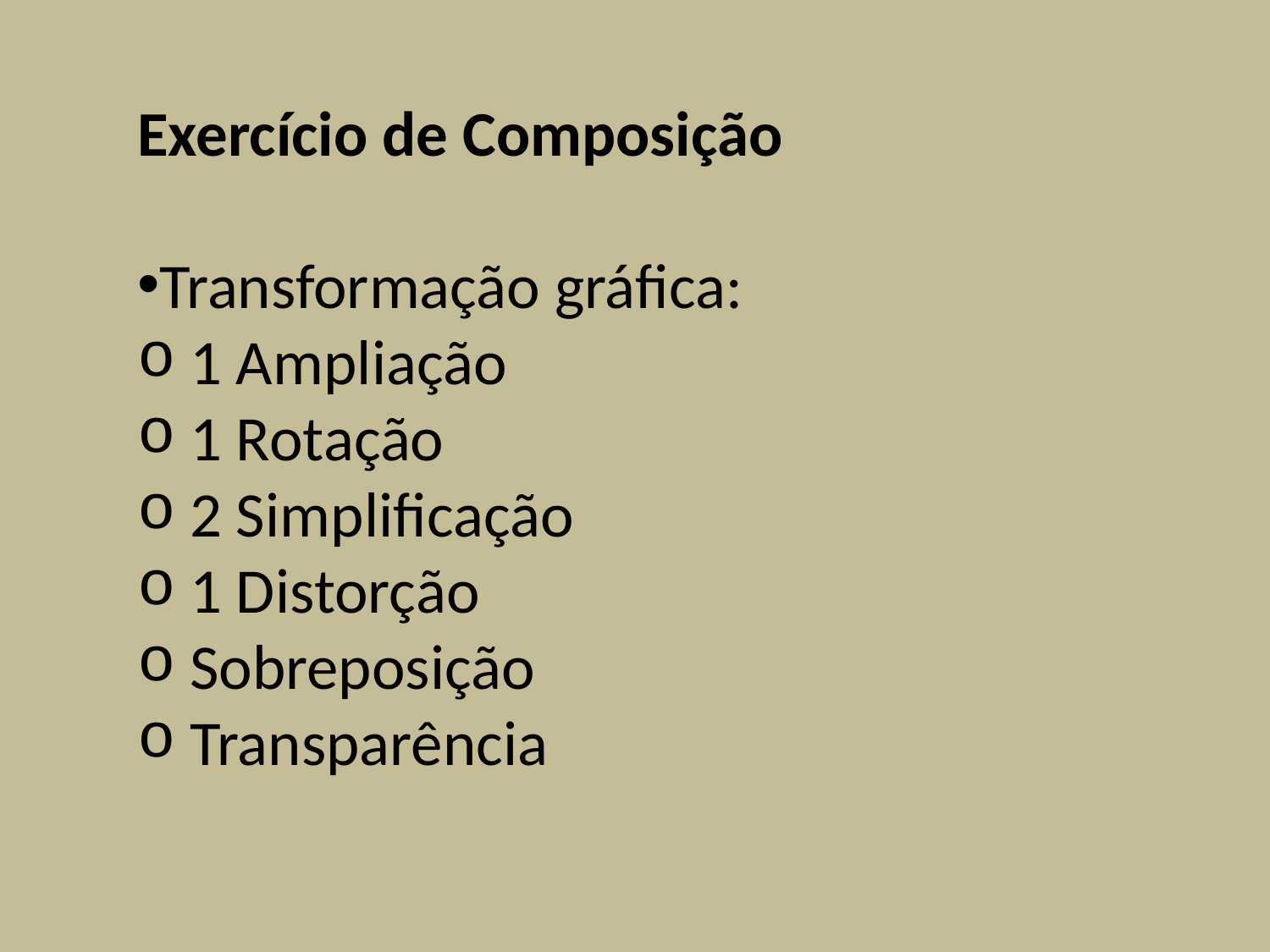

Exercício de Composição

Transformação gráfica:
 1 Ampliação
 1 Rotação
 2 Simplificação
 1 Distorção
 Sobreposição
 Transparência